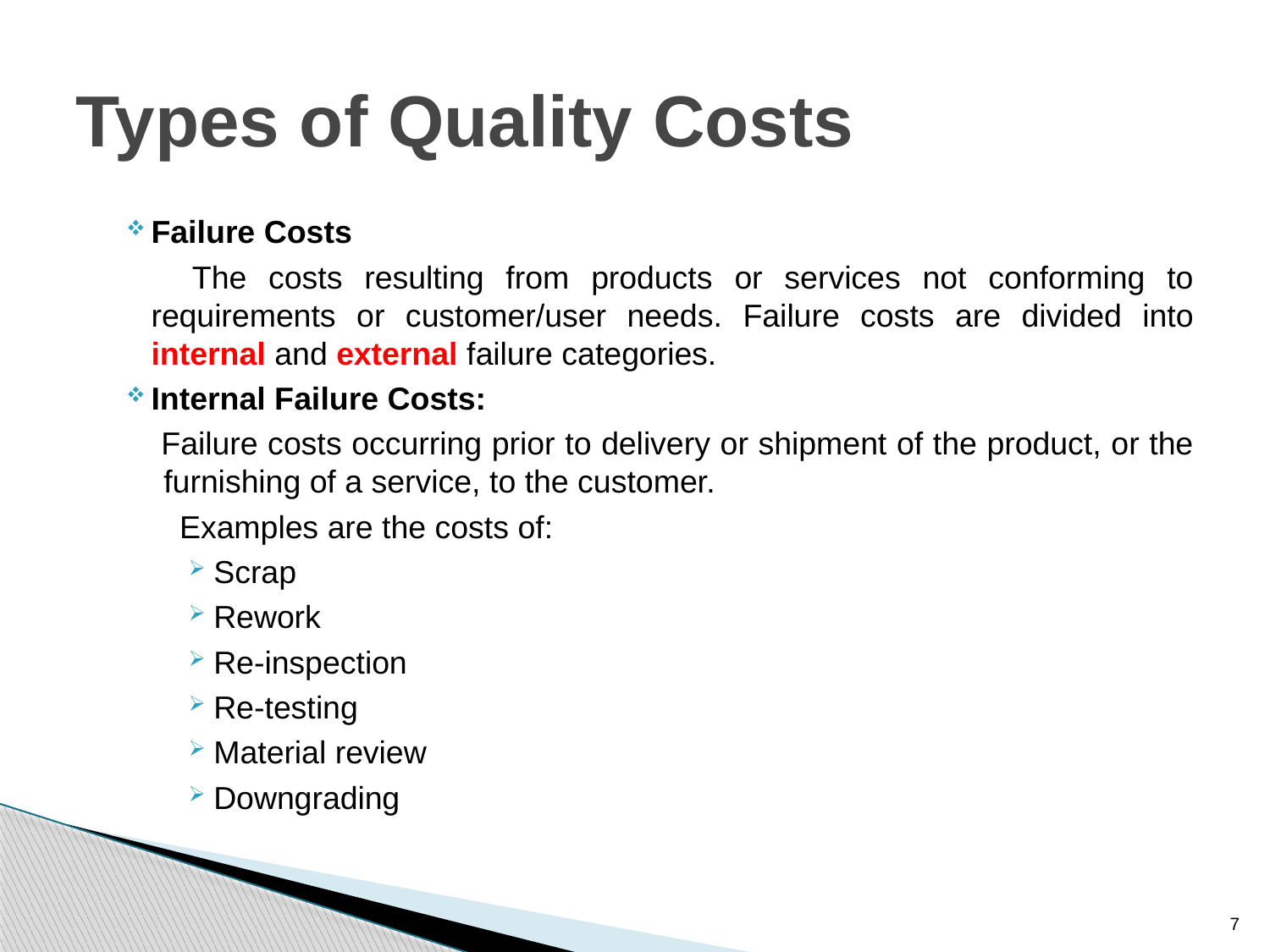

# Types of Quality Costs
Failure Costs
   The costs resulting from products or services not conforming to requirements or customer/user needs. Failure costs are divided into internal and external failure categories.
Internal Failure Costs:
 Failure costs occurring prior to delivery or shipment of the product, or the furnishing of a service, to the customer.
      Examples are the costs of:
Scrap
Rework
Re-inspection
Re-testing
Material review
Downgrading

7